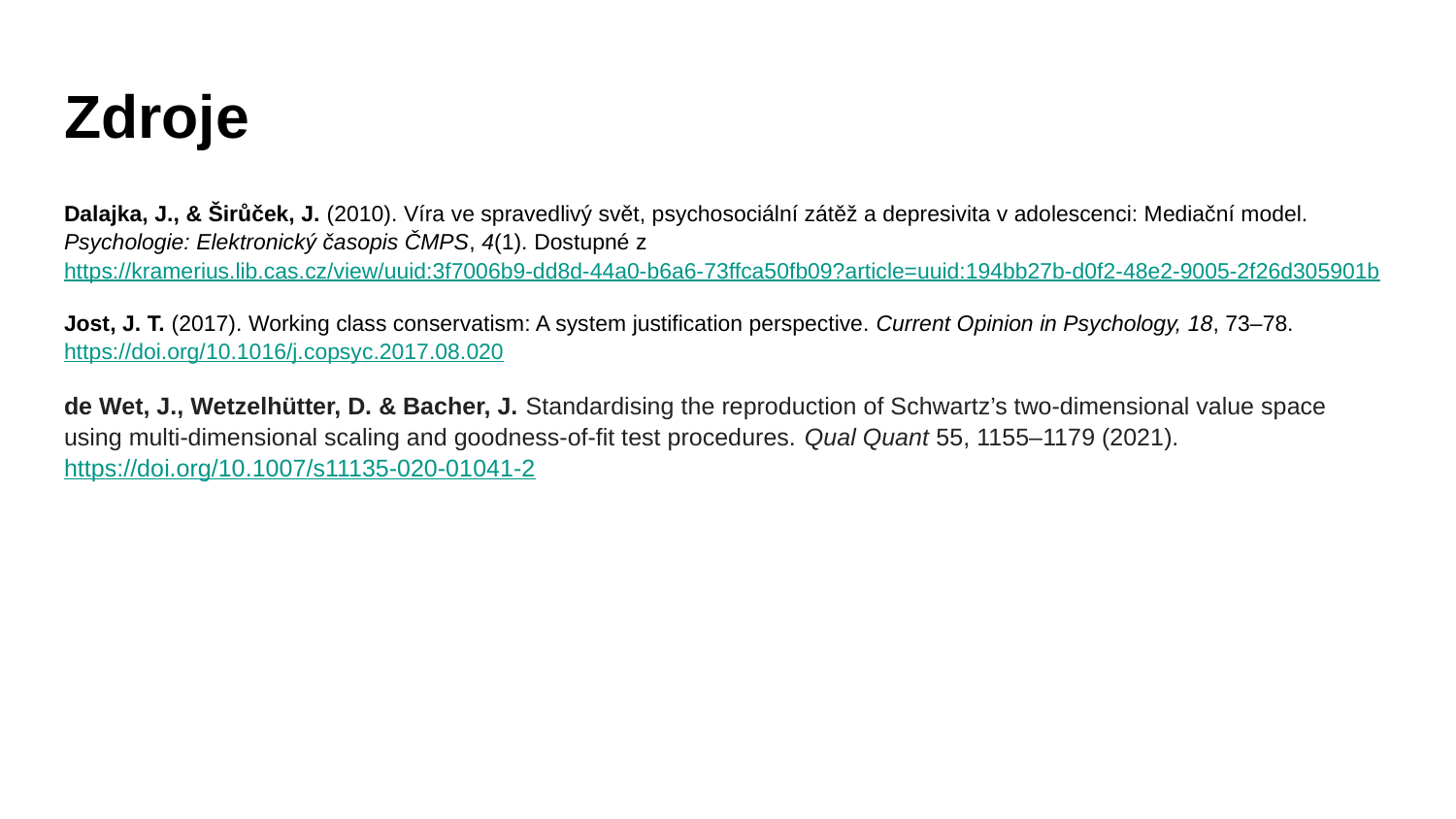

# Zdroje
Dalajka, J., & Širůček, J. (2010). Víra ve spravedlivý svět, psychosociální zátěž a depresivita v adolescenci: Mediační model. Psychologie: Elektronický časopis ČMPS, 4(1). Dostupné z https://kramerius.lib.cas.cz/view/uuid:3f7006b9-dd8d-44a0-b6a6-73ffca50fb09?article=uuid:194bb27b-d0f2-48e2-9005-2f26d305901b
Jost, J. T. (2017). Working class conservatism: A system justification perspective. Current Opinion in Psychology, 18, 73–78. https://doi.org/10.1016/j.copsyc.2017.08.020
de Wet, J., Wetzelhütter, D. & Bacher, J. Standardising the reproduction of Schwartz’s two-dimensional value space using multi-dimensional scaling and goodness-of-fit test procedures. Qual Quant 55, 1155–1179 (2021). https://doi.org/10.1007/s11135-020-01041-2